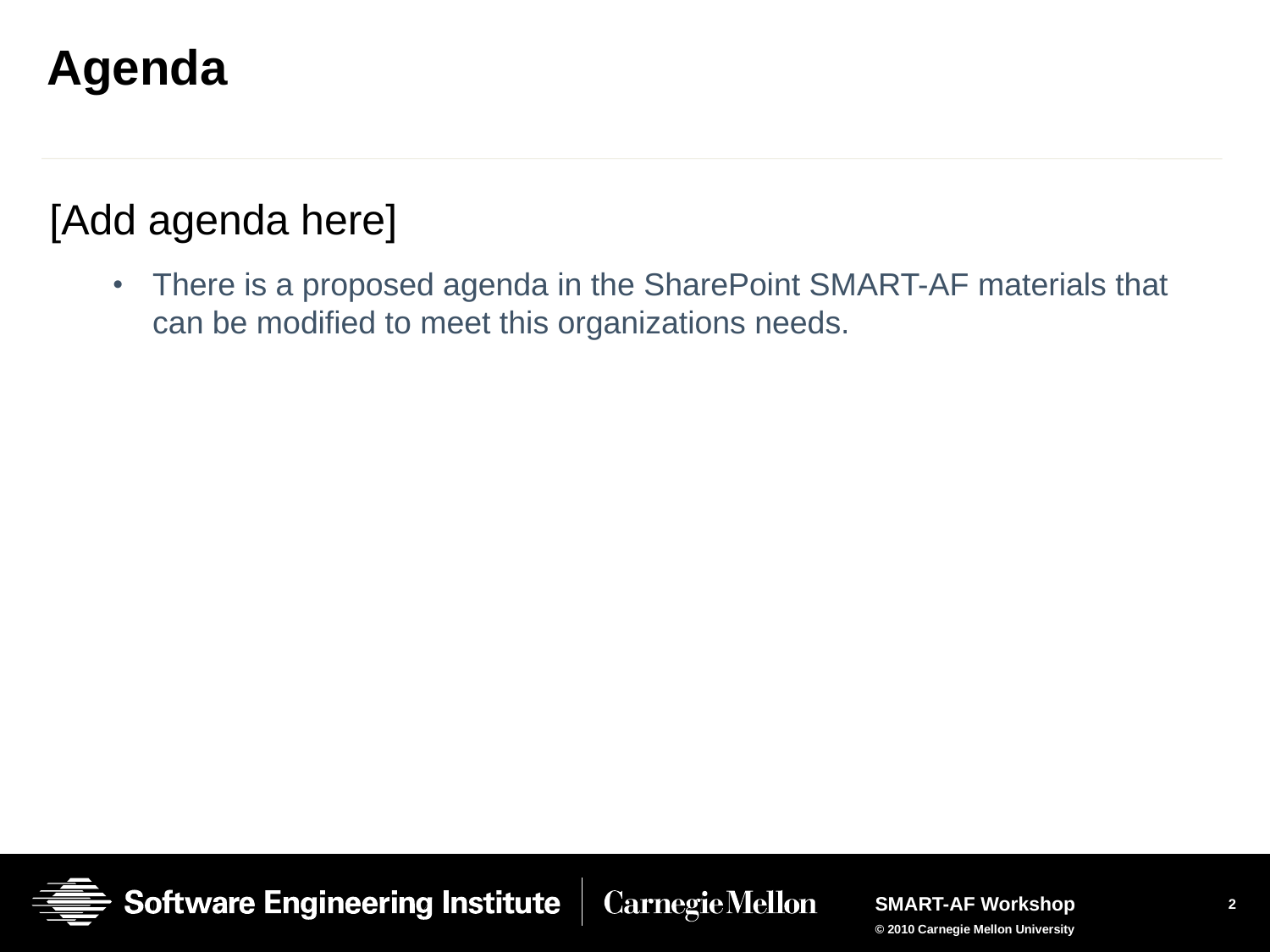

# Agenda
[Add agenda here]
There is a proposed agenda in the SharePoint SMART-AF materials that can be modified to meet this organizations needs.